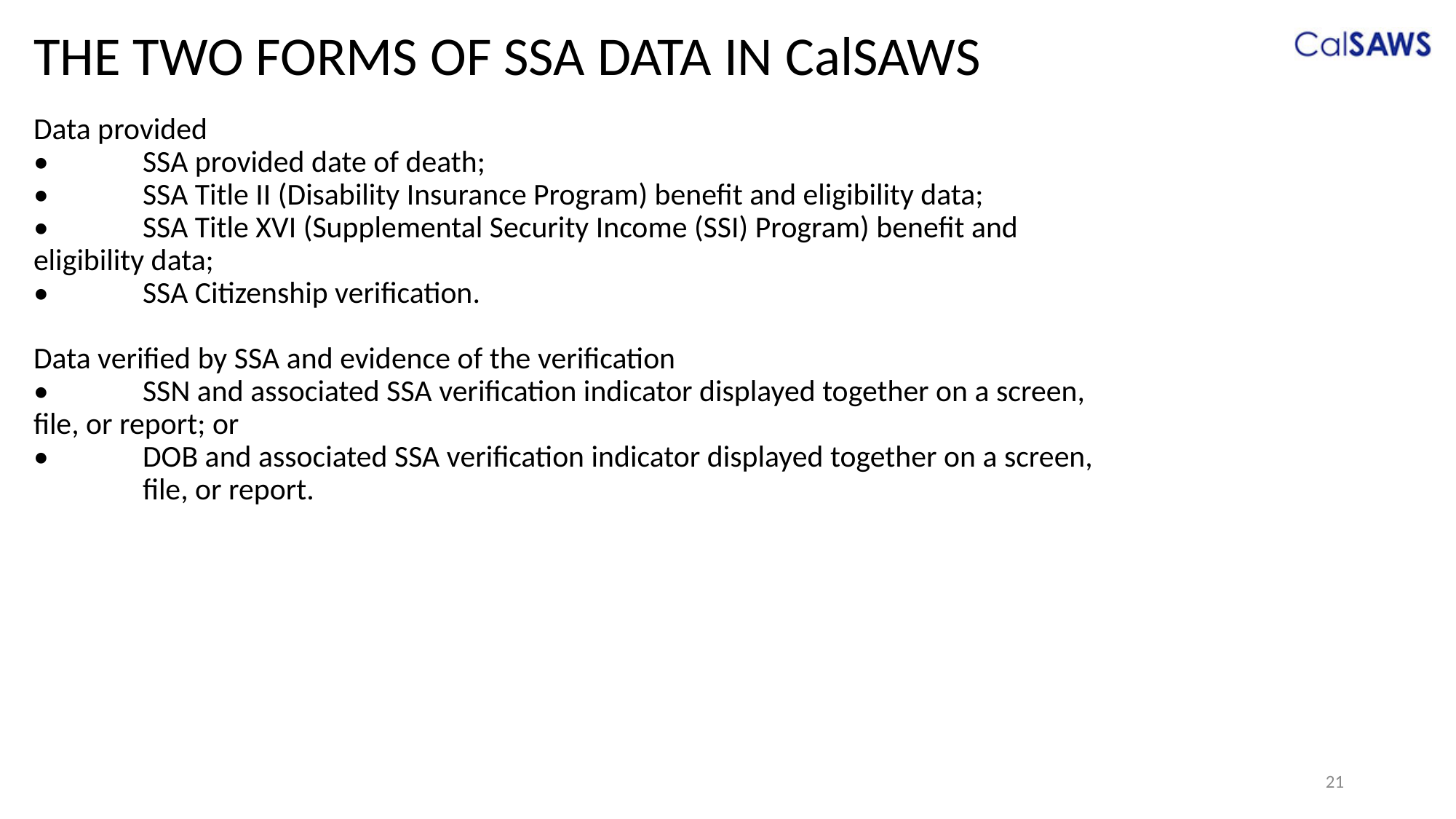

# THE TWO FORMS OF SSA DATA IN CalSAWS Data provided •	SSA provided date of death; •	SSA Title II (Disability Insurance Program) benefit and eligibility data; •	SSA Title XVI (Supplemental Security Income (SSI) Program) benefit and 	eligibility data; •	SSA Citizenship verification. Data verified by SSA and evidence of the verification •	SSN and associated SSA verification indicator displayed together on a screen, 	file, or report; or •	DOB and associated SSA verification indicator displayed together on a screen, 		file, or report.
21